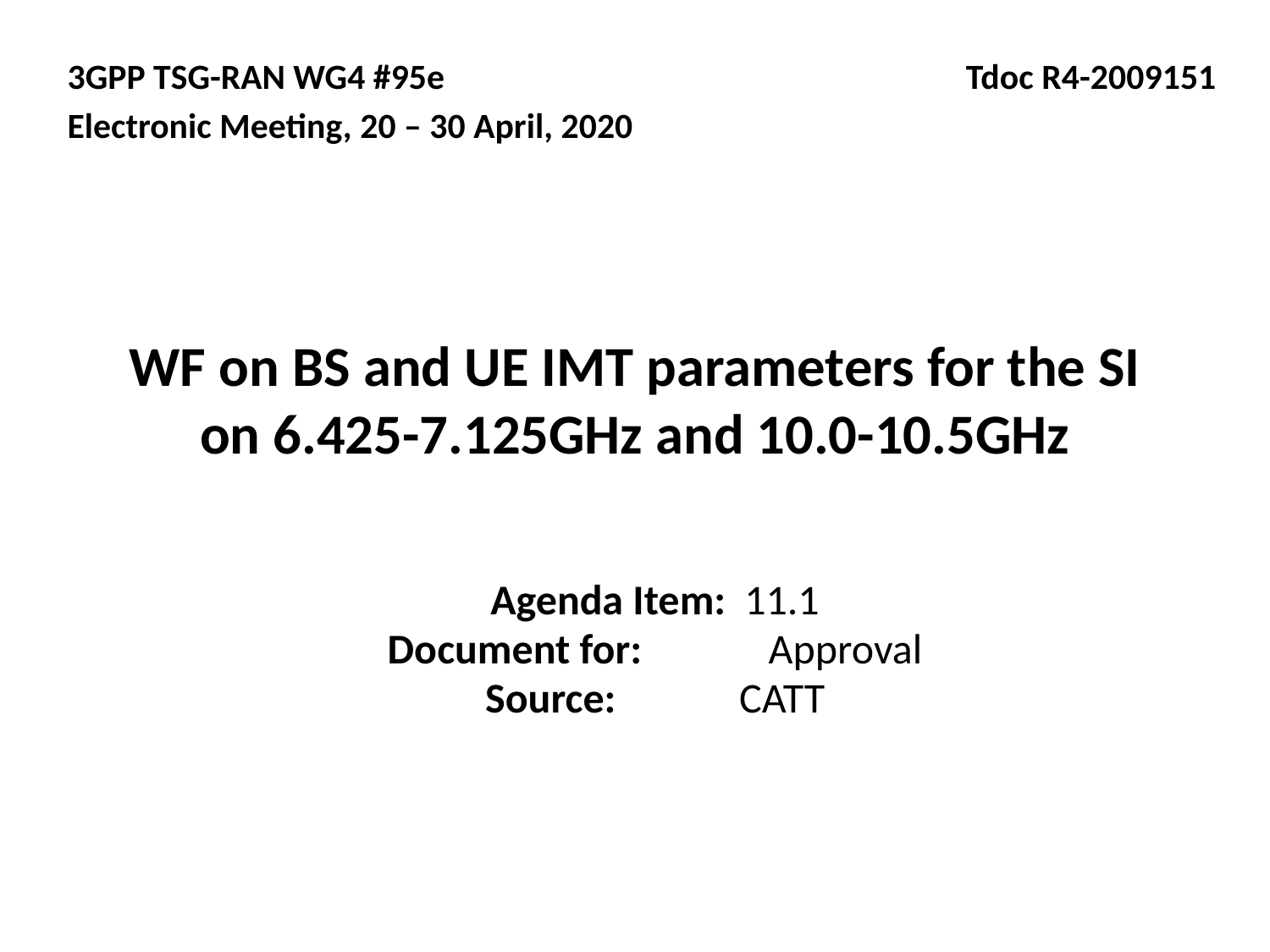

3GPP TSG-RAN WG4 #95e				                 Tdoc R4-2009151
Electronic Meeting, 20 – 30 April, 2020
# WF on BS and UE IMT parameters for the SI on 6.425-7.125GHz and 10.0-10.5GHz
Agenda Item:	11.1
Document for:	Approval
Source: 	CATT